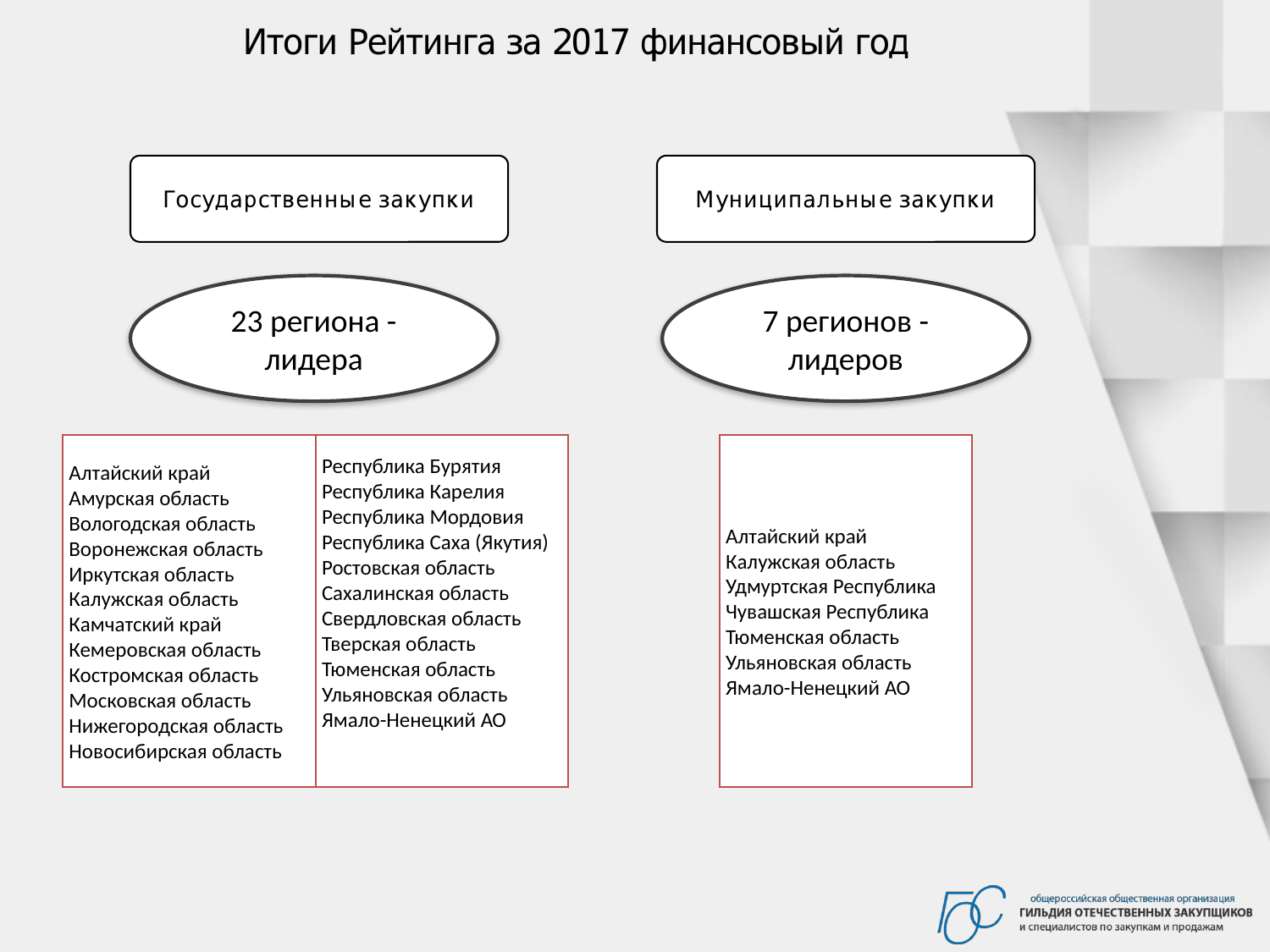

Итоги Рейтинга за 2017 финансовый год
Государственные закупки
Муниципальные закупки
23 региона - лидера
7 регионов -лидеров
Алтайский край
Калужская область
Удмуртская Республика
Чувашская Республика
Тюменская область
Ульяновская область
Ямало-Ненецкий АО
Республика Бурятия
Республика Карелия
Республика Мордовия
Республика Саха (Якутия)
Ростовская область
Сахалинская область
Свердловская область
Тверская область
Тюменская область
Ульяновская область
Ямало-Ненецкий АО

Алтайский край
Амурская область
Вологодская область
Воронежская область
Иркутская область
Калужская область
Камчатский край
Кемеровская область
Костромская область
Московская область
Нижегородская область
Новосибирская область